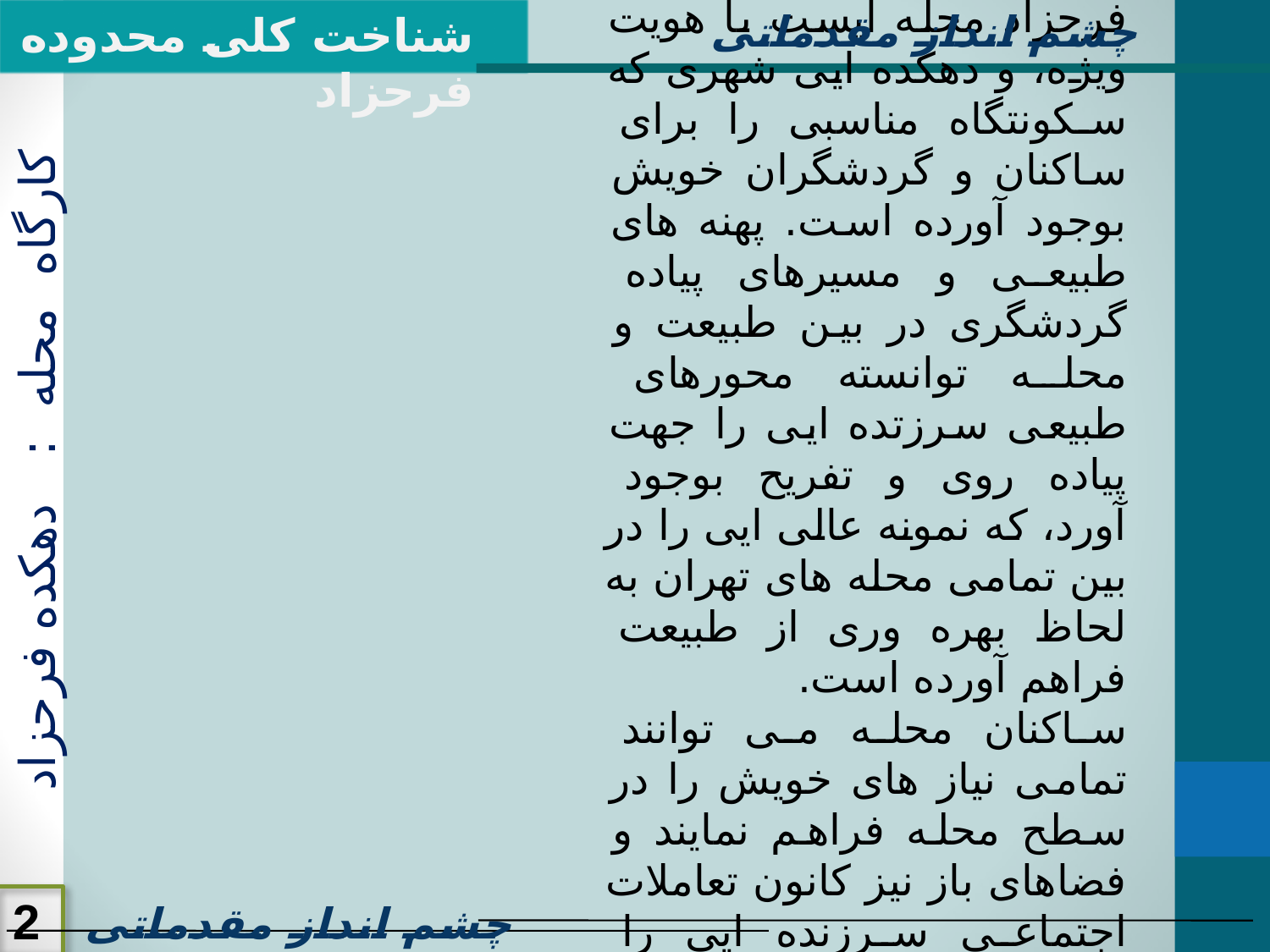

شناخت کلی محدوده فرحزاد

چشم انداز مقدماتی

فرحزاد محله ایست با هویت ویژه، و دهکده ایی شهری که سکونتگاه مناسبی را برای ساکنان و گردشگران خویش بوجود آورده است. پهنه های طبیعی و مسیرهای پیاده گردشگری در بین طبیعت و محله توانسته محورهای طبیعی سرزتده ایی را جهت پیاده روی و تفریح بوجود آورد، که نمونه عالی ایی را در بین تمامی محله های تهران به لحاظ بهره وری از طبیعت فراهم آورده است.
ساکنان محله می توانند تمامی نیاز های خویش را در سطح محله فراهم نمایند و فضاهای باز نیز کانون تعاملات اجتماعی سرزنده ایی را بوجود آورده است.

کارگاه  محله  :   دهکده فرحزاد
2

چشم انداز مقدماتی